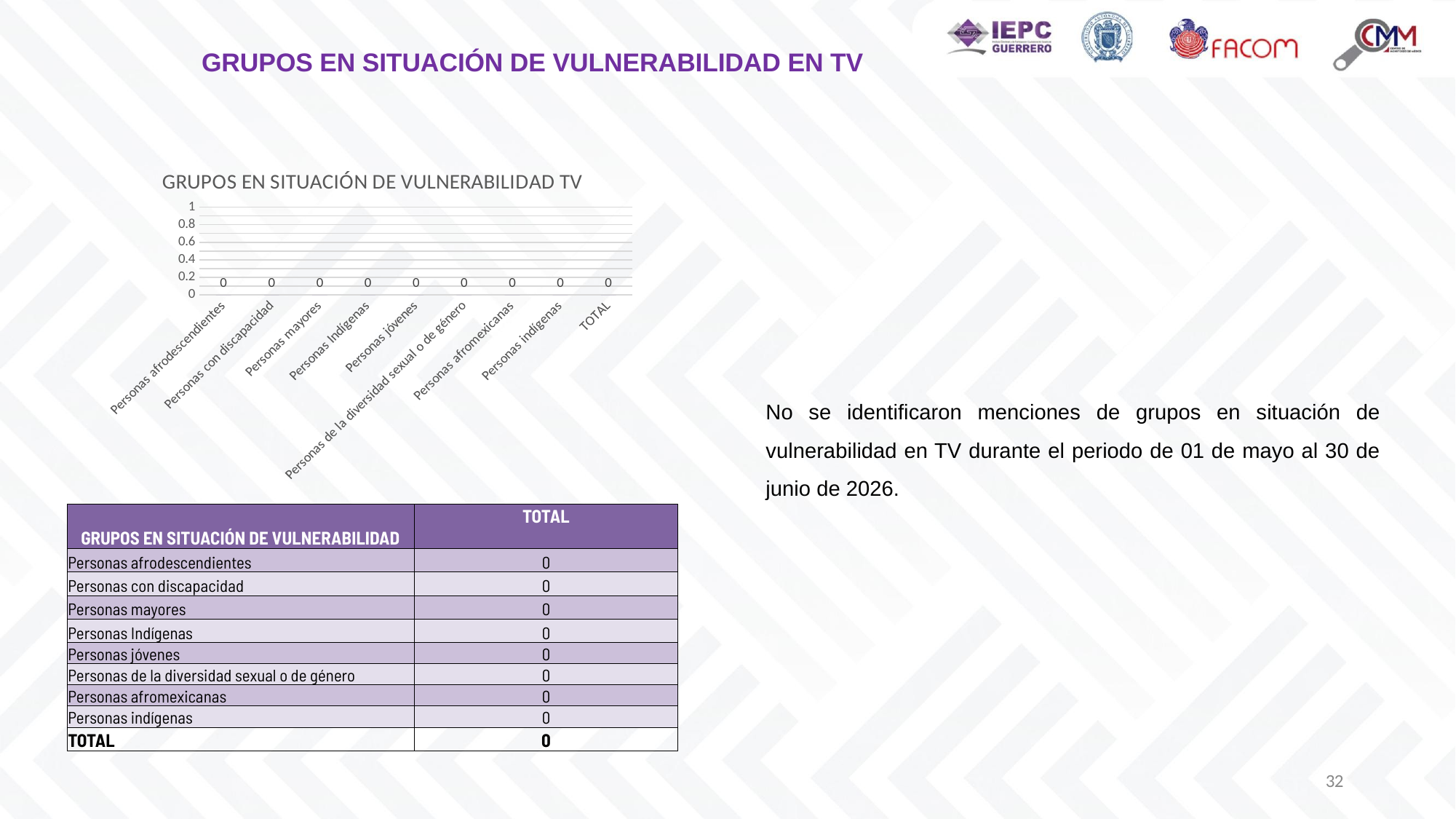

GRUPOS EN SITUACIÓN DE VULNERABILIDAD EN TV

### Chart: GRUPOS EN SITUACIÓN DE VULNERABILIDAD TV

| Category | Cuenta de GRUPOS EN SITUACIÓN DE VULNERABILIDAD |
|---|---|
| Personas afrodescendientes | 0.0 |
| Personas con discapacidad | 0.0 |
| Personas mayores | 0.0 |
| Personas Indígenas | 0.0 |
| Personas jóvenes | 0.0 |
| Personas de la diversidad sexual o de género | 0.0 |
| Personas afromexicanas | 0.0 |
| Personas indígenas | 0.0 |
| TOTAL | 0.0 |
No se identificaron menciones de grupos en situación de vulnerabilidad en TV durante el periodo de 01 de mayo al 30 de junio de 2026.
| GRUPOS EN SITUACIÓN DE VULNERABILIDAD | TOTAL |
| --- | --- |
| Personas afrodescendientes | 0 |
| Personas con discapacidad | 0 |
| Personas mayores | 0 |
| Personas Indígenas | 0 |
| Personas jóvenes | 0 |
| Personas de la diversidad sexual o de género | 0 |
| Personas afromexicanas | 0 |
| Personas indígenas | 0 |
| TOTAL | 0 |
32